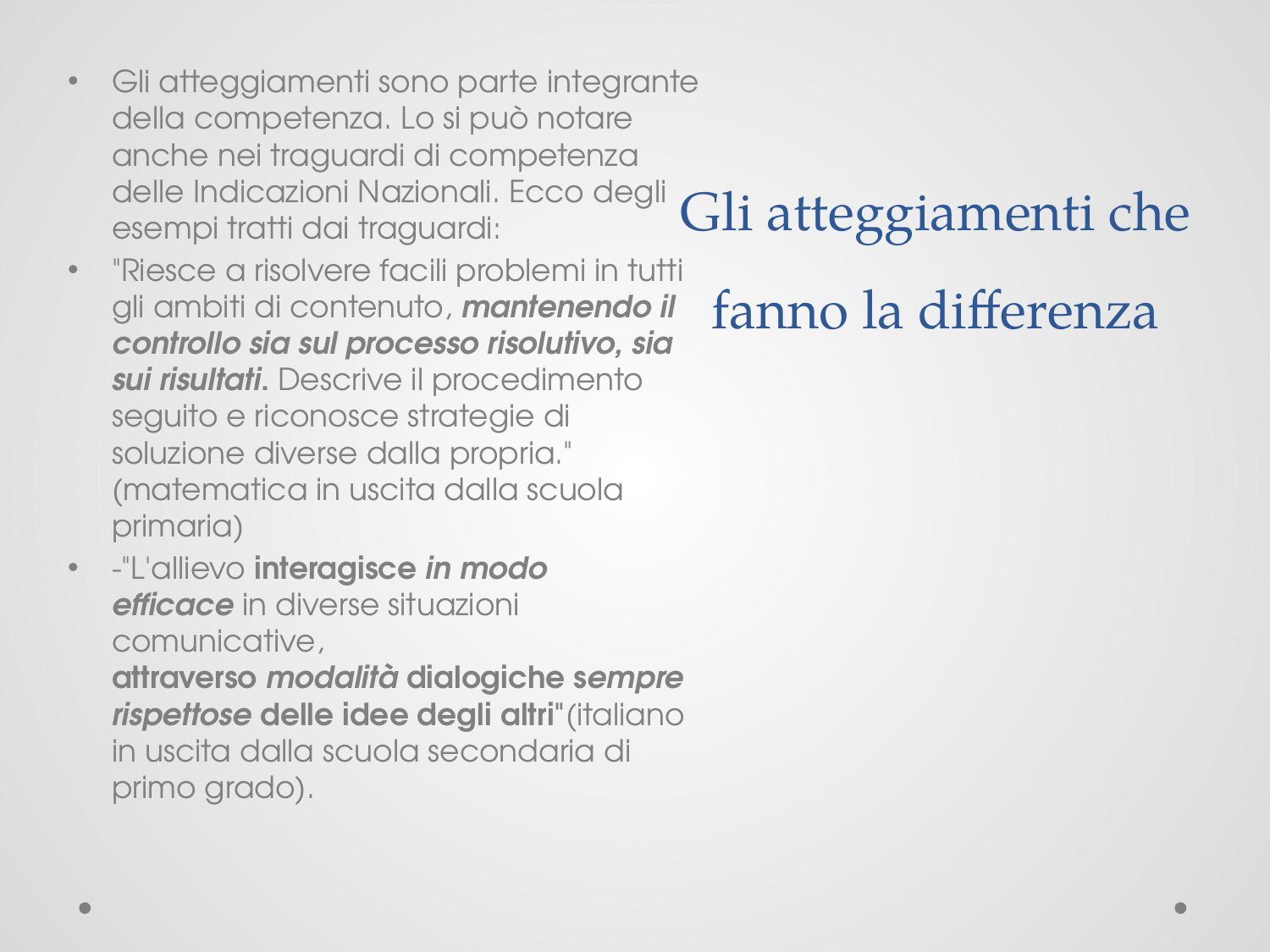

# Gli atteggiamenti che fanno la differenza
Gli atteggiamenti sono parte integrante della competenza. Lo si può notare anche nei traguardi di competenza delle Indicazioni Nazionali. Ecco degli esempi tratti dai traguardi:
"Riesce a risolvere facili problemi in tutti gli ambiti di contenuto, mantenendo il controllo sia sul processo risolutivo, sia sui risultati. Descrive il procedimento seguito e riconosce strategie di soluzione diverse dalla propria." (matematica in uscita dalla scuola primaria)
-"L'allievo interagisce in modo efficace in diverse situazioni comunicative, attraverso modalità dialogiche sempre rispettose delle idee degli altri"(italiano in uscita dalla scuola secondaria di primo grado).